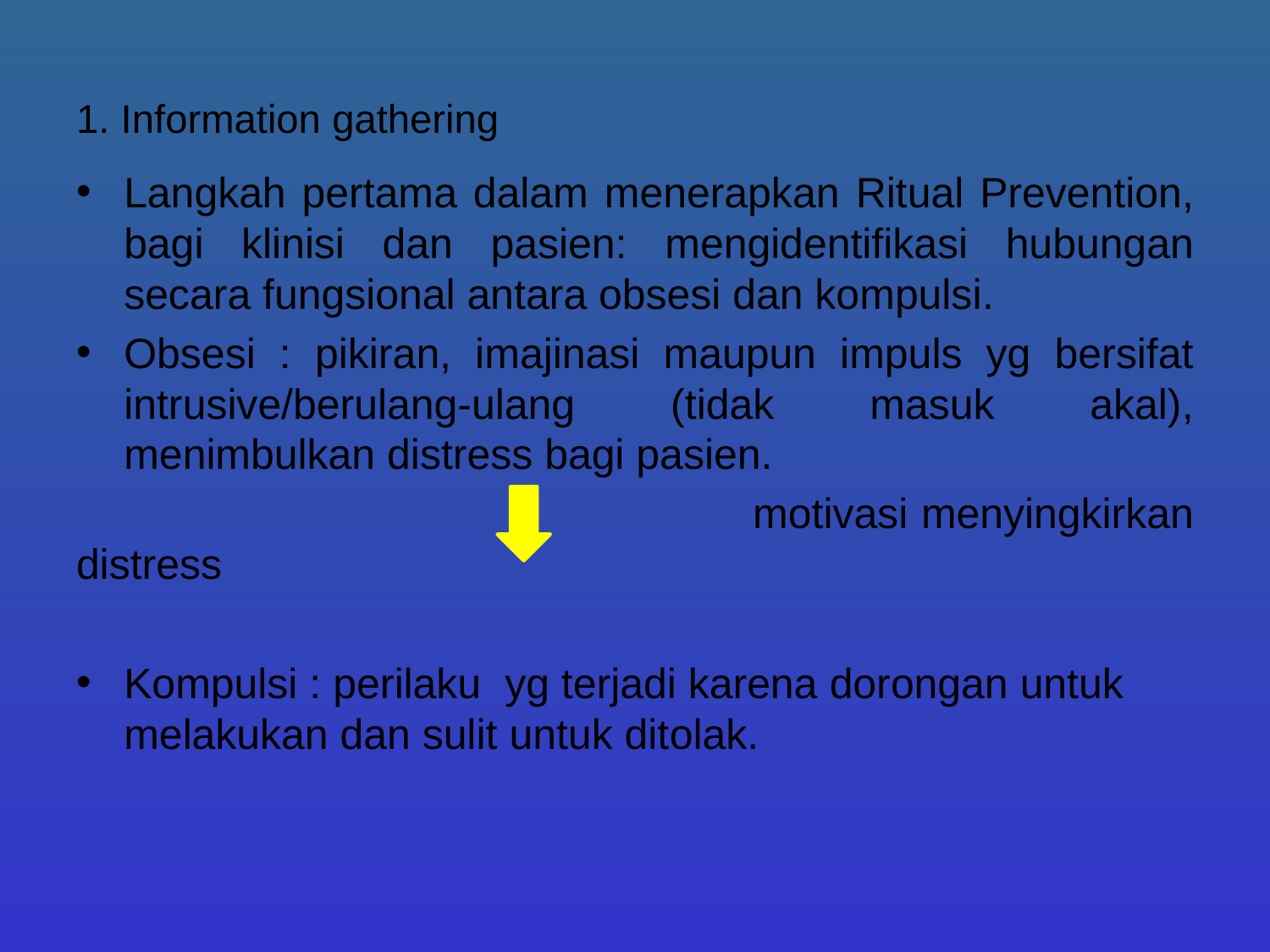

# 1. Information gathering
Langkah pertama dalam menerapkan Ritual Prevention, bagi klinisi dan pasien: mengidentifikasi hubungan secara fungsional antara obsesi dan kompulsi.
Obsesi : pikiran, imajinasi maupun impuls yg bersifat intrusive/berulang-ulang (tidak masuk akal), menimbulkan distress bagi pasien.
                                                   motivasi menyingkirkan distress

Kompulsi : perilaku  yg terjadi karena dorongan untuk melakukan dan sulit untuk ditolak.